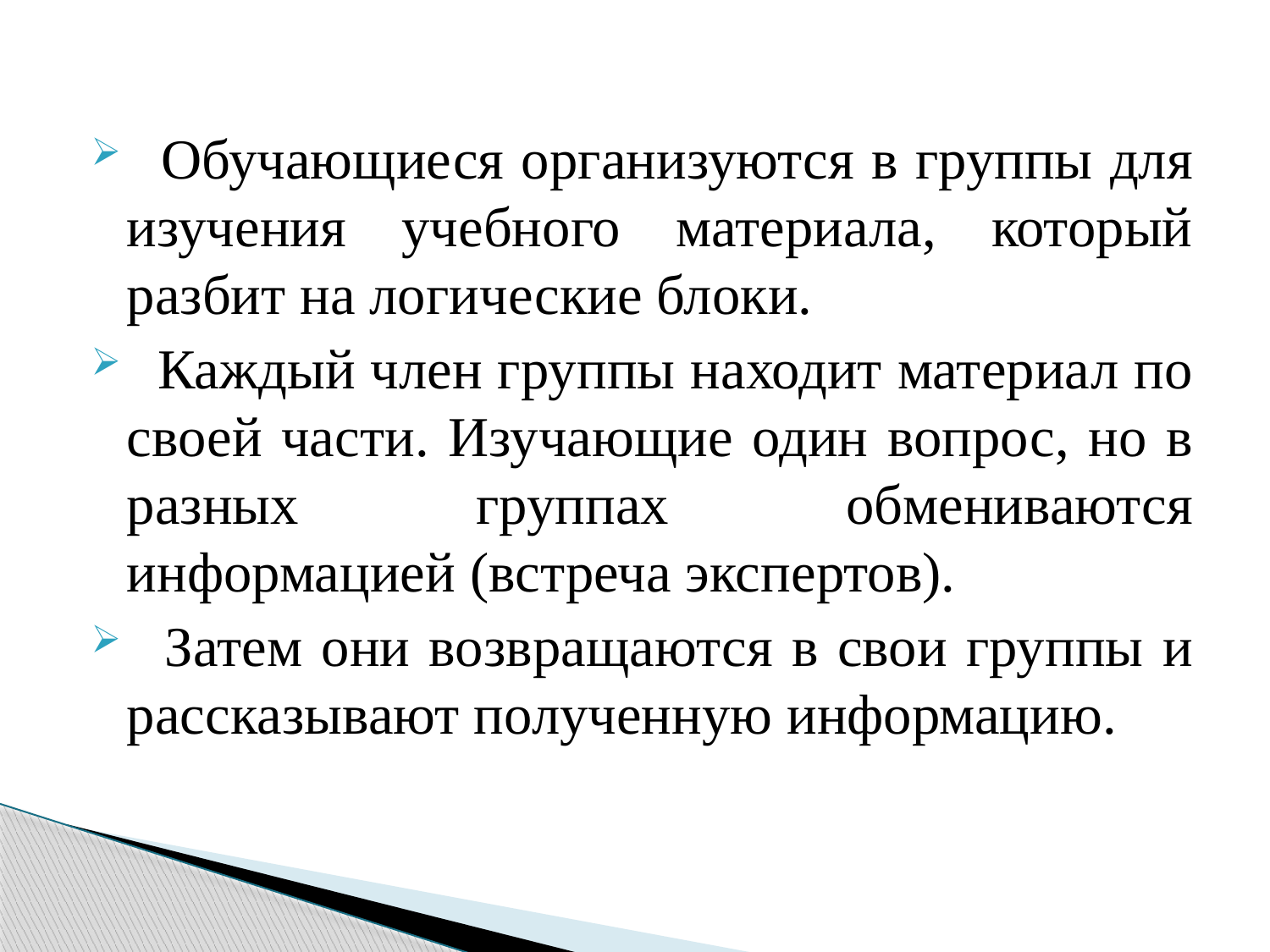

Обучающиеся организуются в группы для изучения учебного материала, который разбит на логические блоки.
  Каждый член группы находит материал по своей части. Изучающие один вопрос, но в разных группах обмениваются информацией (встреча экспертов).
  Затем они возвращаются в свои группы и рассказывают полученную информацию.